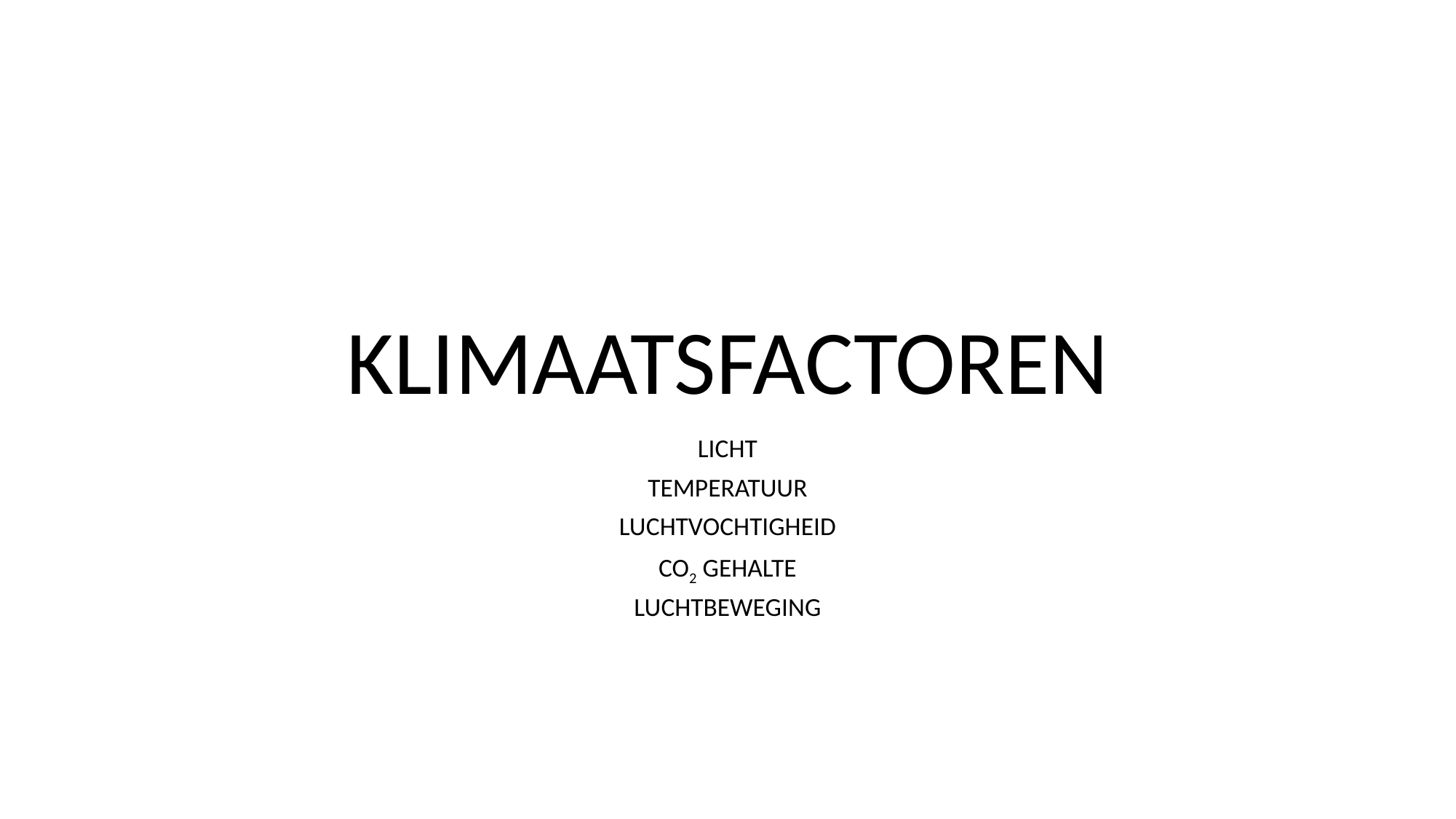

# KLIMAATSFACTOREN
LICHT
TEMPERATUUR
LUCHTVOCHTIGHEID
CO2 GEHALTE
LUCHTBEWEGING